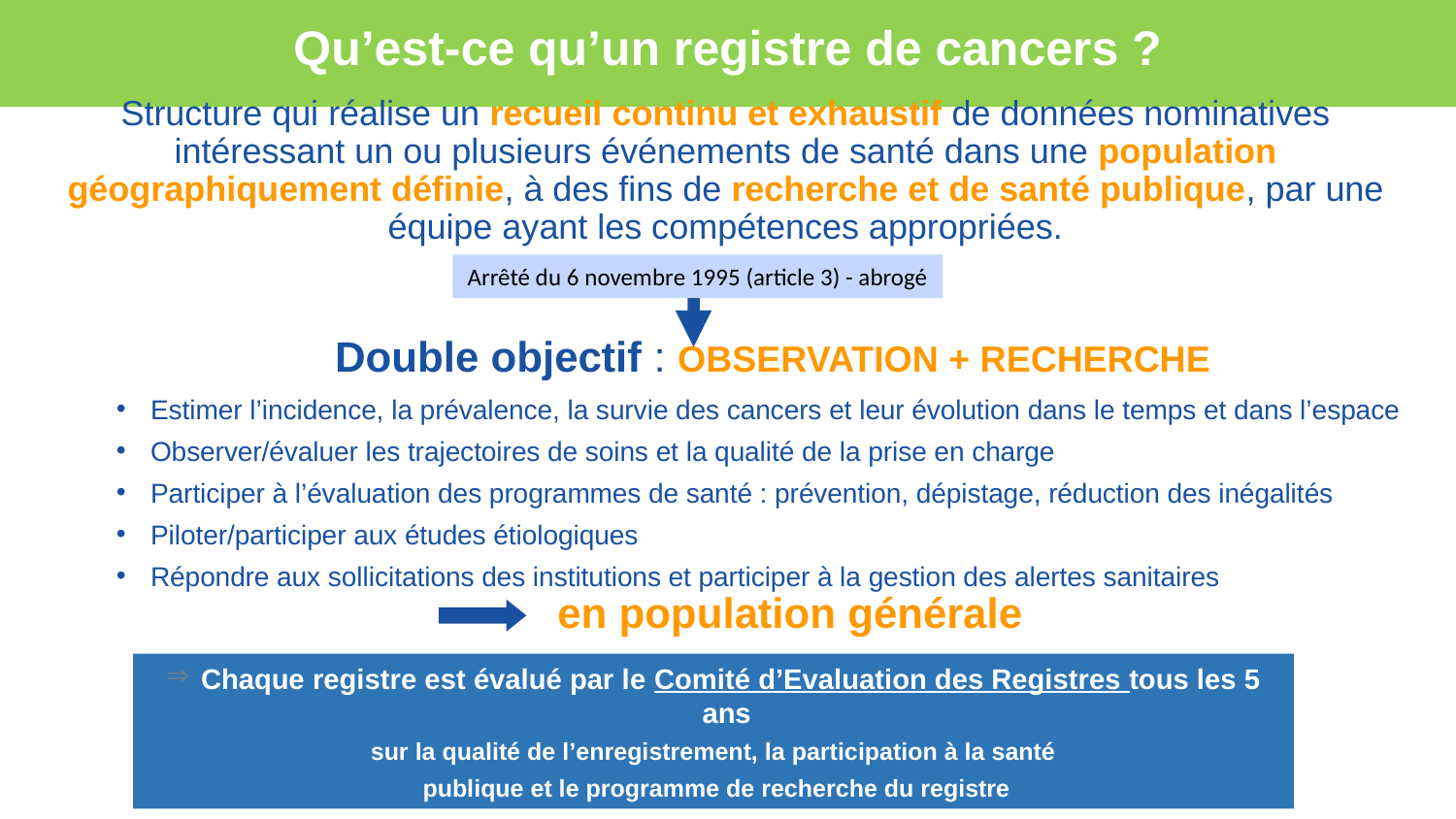

# Qu’est-ce qu’un registre de cancers ?
Structure qui réalise un recueil continu et exhaustif de données nominatives
intéressant un ou plusieurs événements de santé dans une population géographiquement définie, à des fins de recherche et de santé publique, par une équipe ayant les compétences appropriées.
Arrêté du 6 novembre 1995 (article 3) - abrogé

Double objectif : OBSERVATION + RECHERCHE

Estimer l’incidence, la prévalence, la survie des cancers et leur évolution dans le temps et dans l’espace
Observer/évaluer les trajectoires de soins et la qualité de la prise en charge
Participer à l’évaluation des programmes de santé : prévention, dépistage, réduction des inégalités
Piloter/participer aux études étiologiques
Répondre aux sollicitations des institutions et participer à la gestion des alertes sanitaires

en population générale

Chaque registre est évalué par le Comité d’Evaluation des Registres tous les 5 ans
sur la qualité de l’enregistrement, la participation à la santé
 publique et le programme de recherche du registre